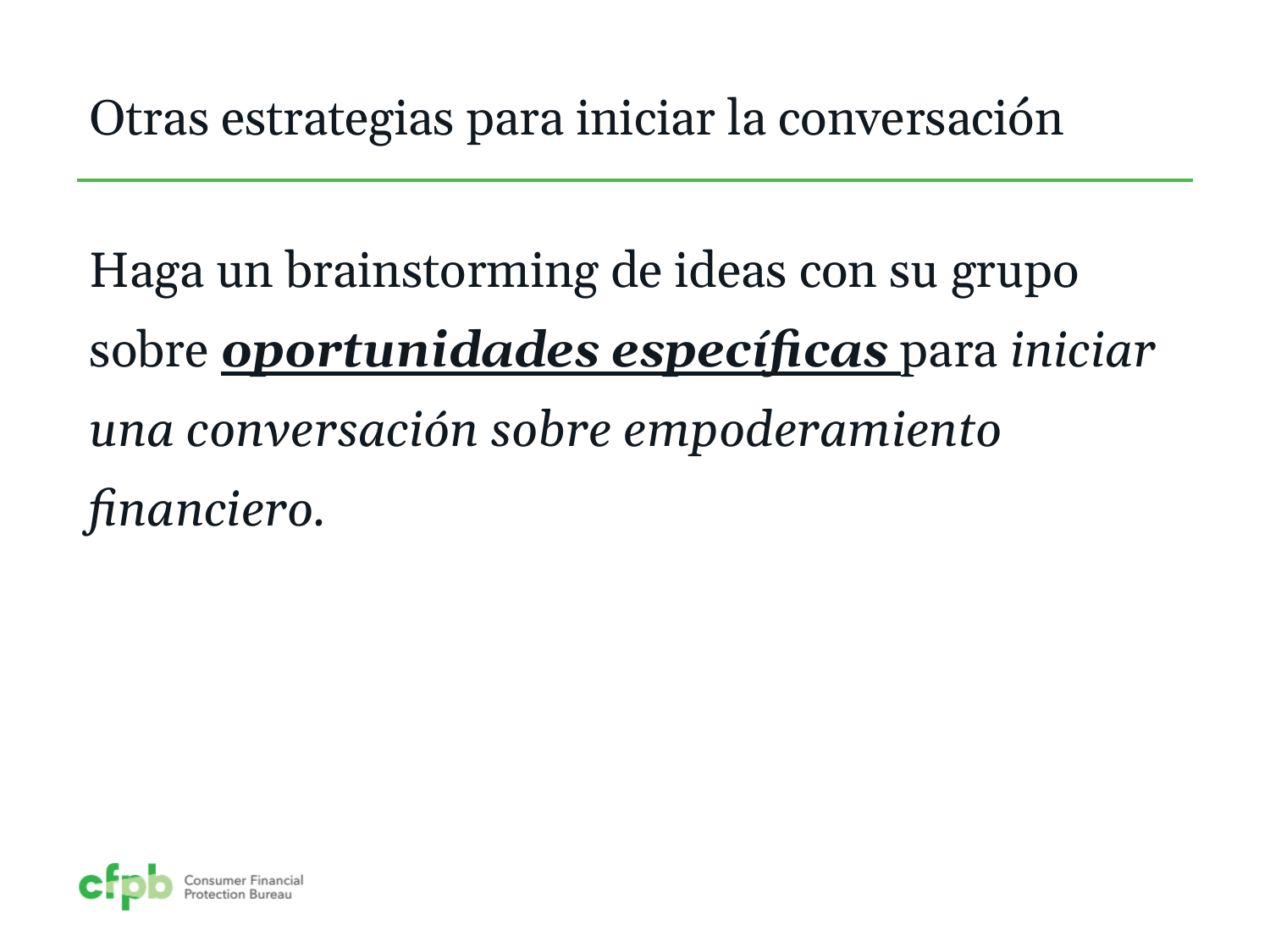

# Otras estrategias para iniciar la conversación
Haga un brainstorming de ideas con su grupo sobre oportunidades específicas para iniciar una conversación sobre empoderamiento financiero.